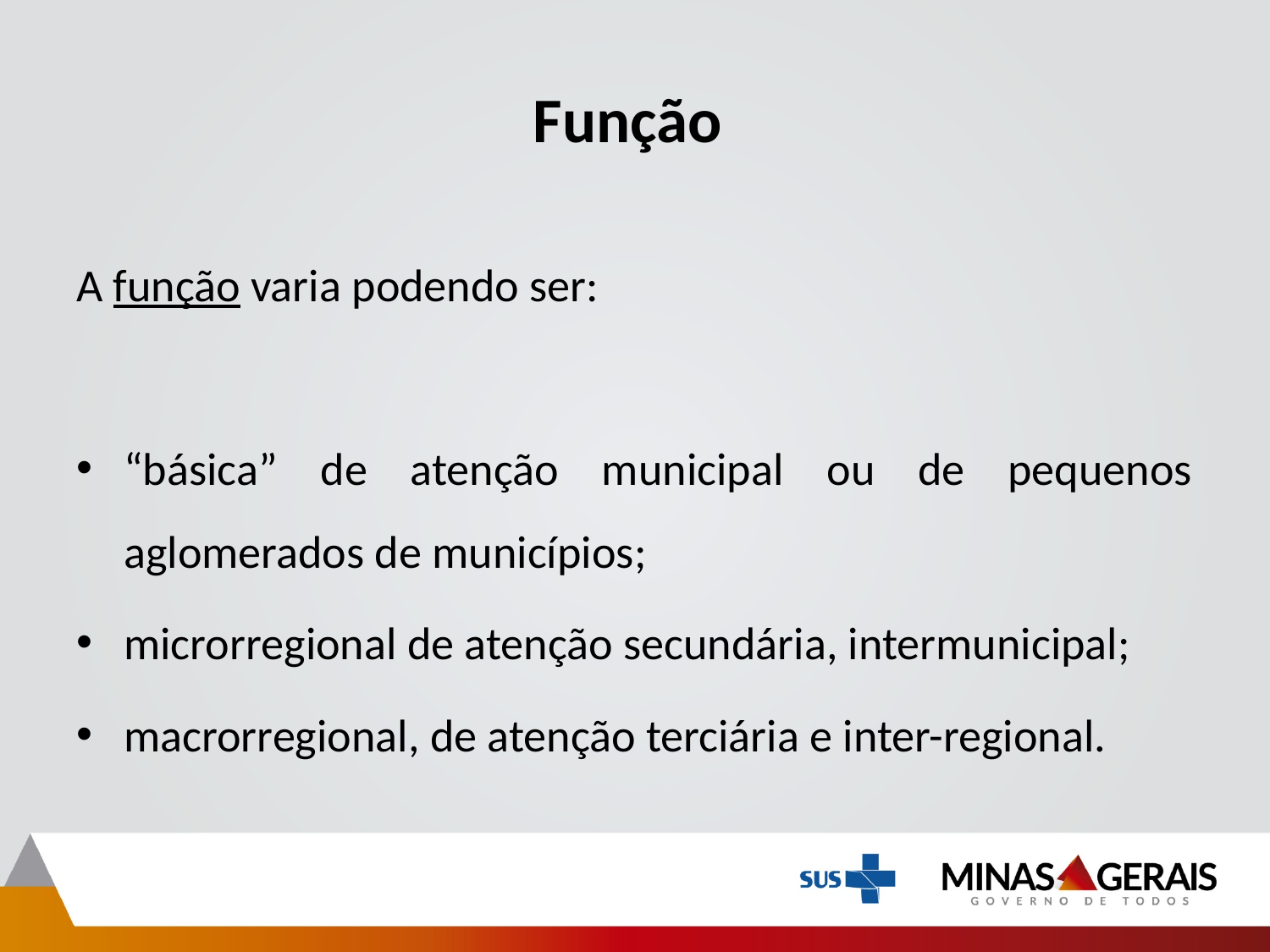

# Função
A função varia podendo ser:

“básica” de atenção municipal ou de pequenos aglomerados de municípios;
microrregional de atenção secundária, intermunicipal;
macrorregional, de atenção terciária e inter-regional.